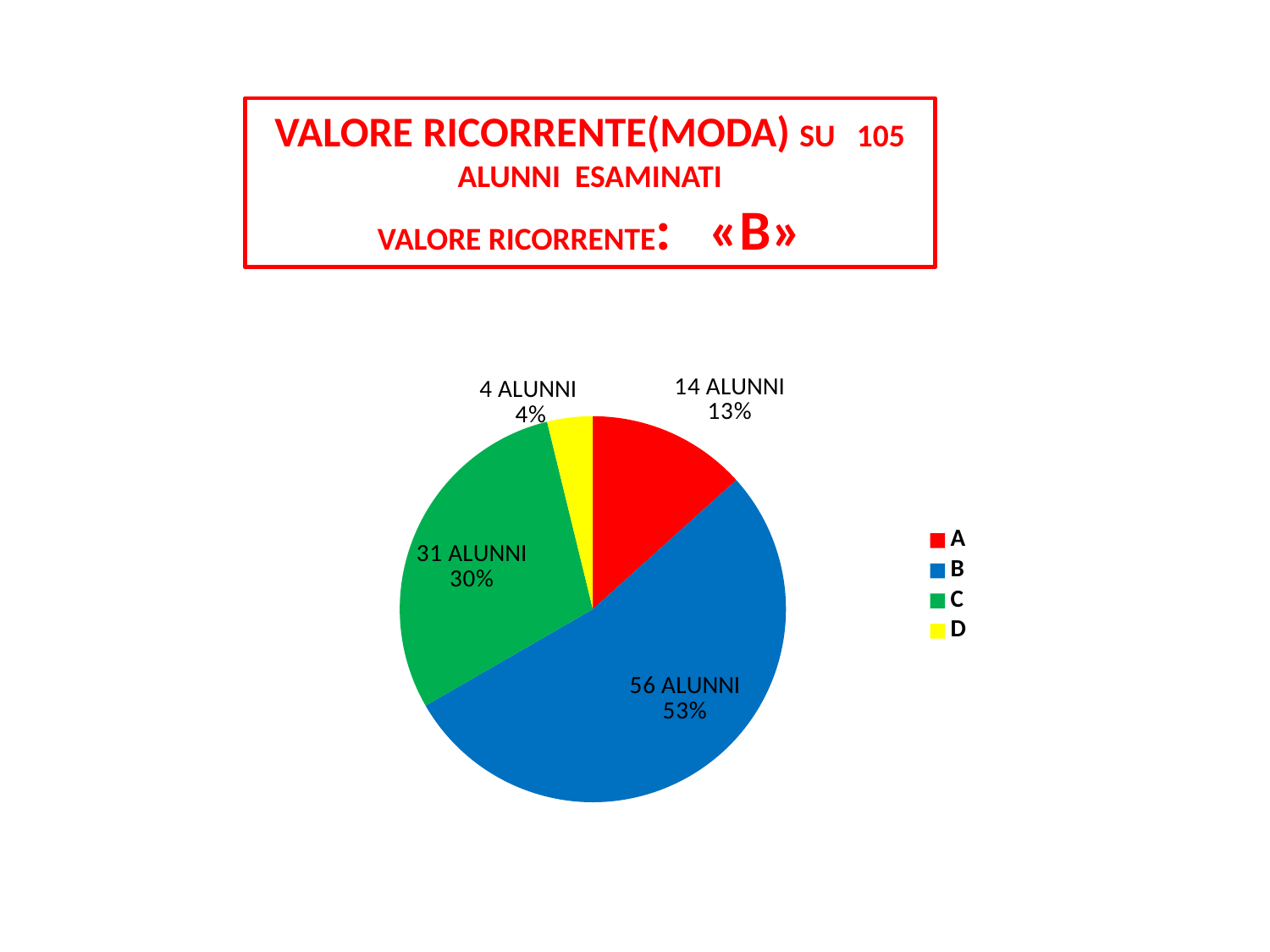

VALORE RICORRENTE(MODA) SU   105 ALUNNI  ESAMINATI
VALORE RICORRENTE:   «B»

### Chart

| Category |  |
|---|---|
| A | 14.0 |
| B | 56.0 |
| C | 31.0 |
| D | 4.0 |